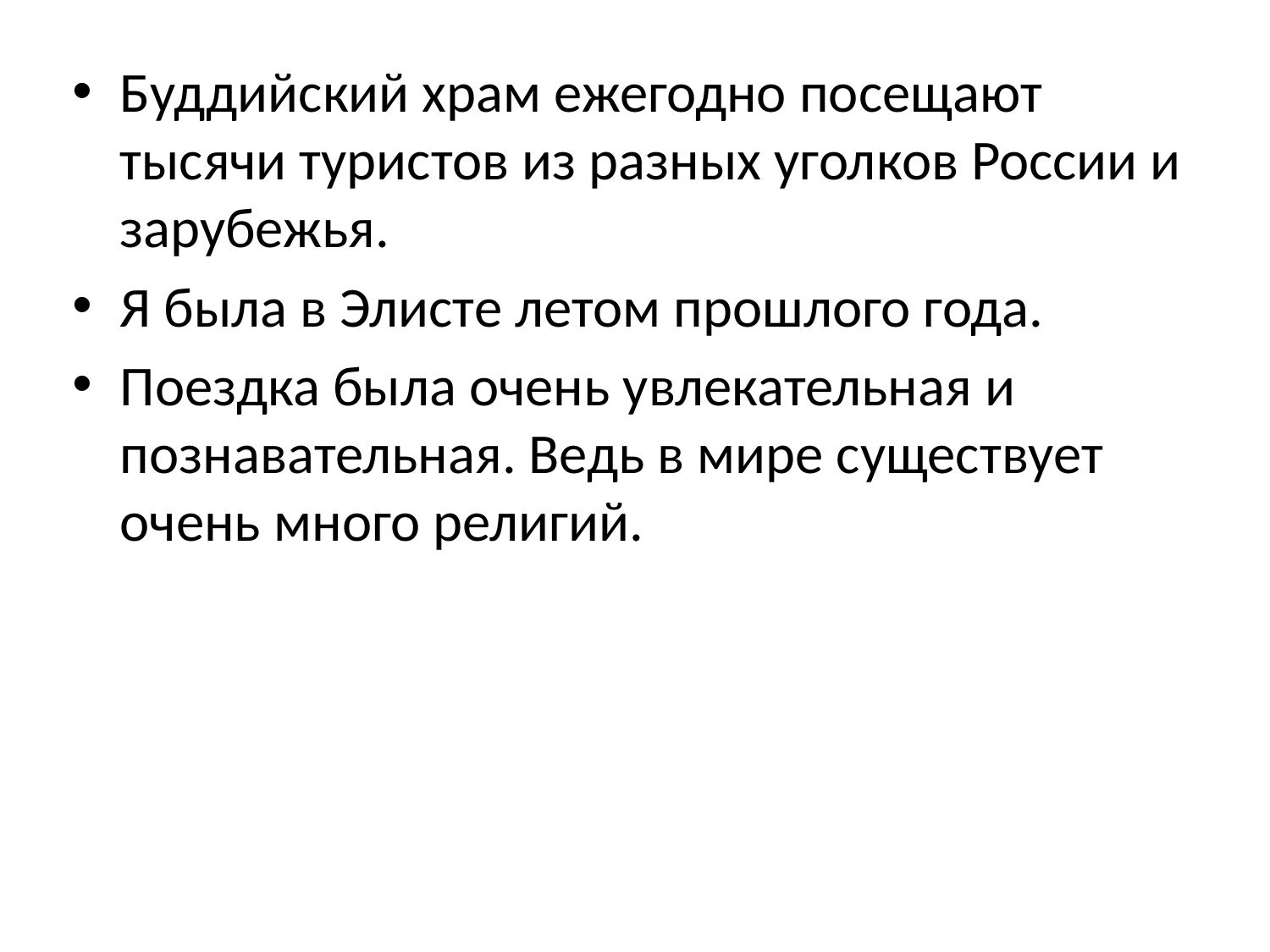

Буддийский храм ежегодно посещают тысячи туристов из разных уголков России и зарубежья.
Я была в Элисте летом прошлого года.
Поездка была очень увлекательная и познавательная. Ведь в мире существует очень много религий.